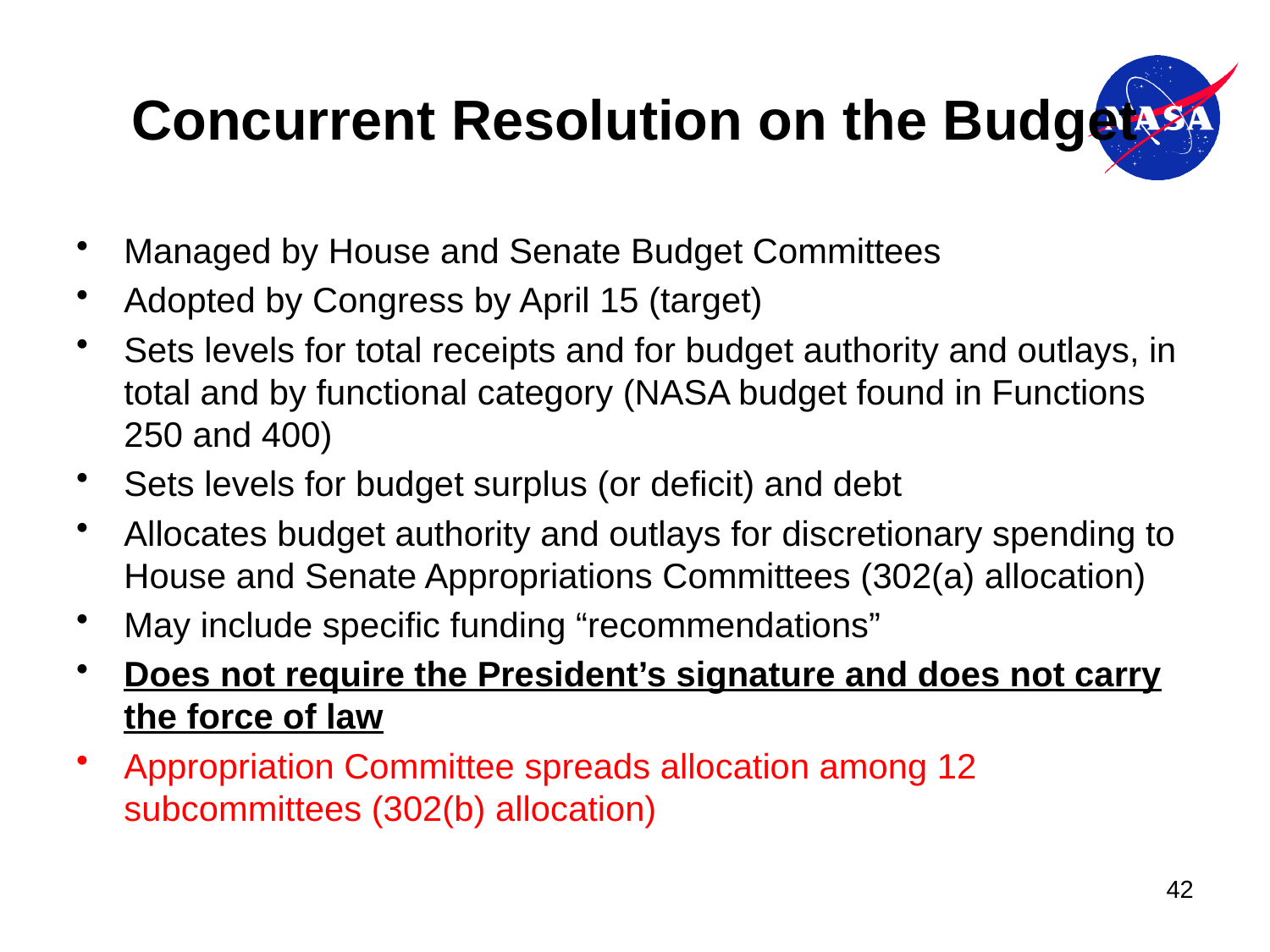

# Concurrent Resolution on the Budget
Managed by House and Senate Budget Committees
Adopted by Congress by April 15 (target)
Sets levels for total receipts and for budget authority and outlays, in total and by functional category (NASA budget found in Functions 250 and 400)
Sets levels for budget surplus (or deficit) and debt
Allocates budget authority and outlays for discretionary spending to House and Senate Appropriations Committees (302(a) allocation)
May include specific funding “recommendations”
Does not require the President’s signature and does not carry the force of law
Appropriation Committee spreads allocation among 12 subcommittees (302(b) allocation)
42